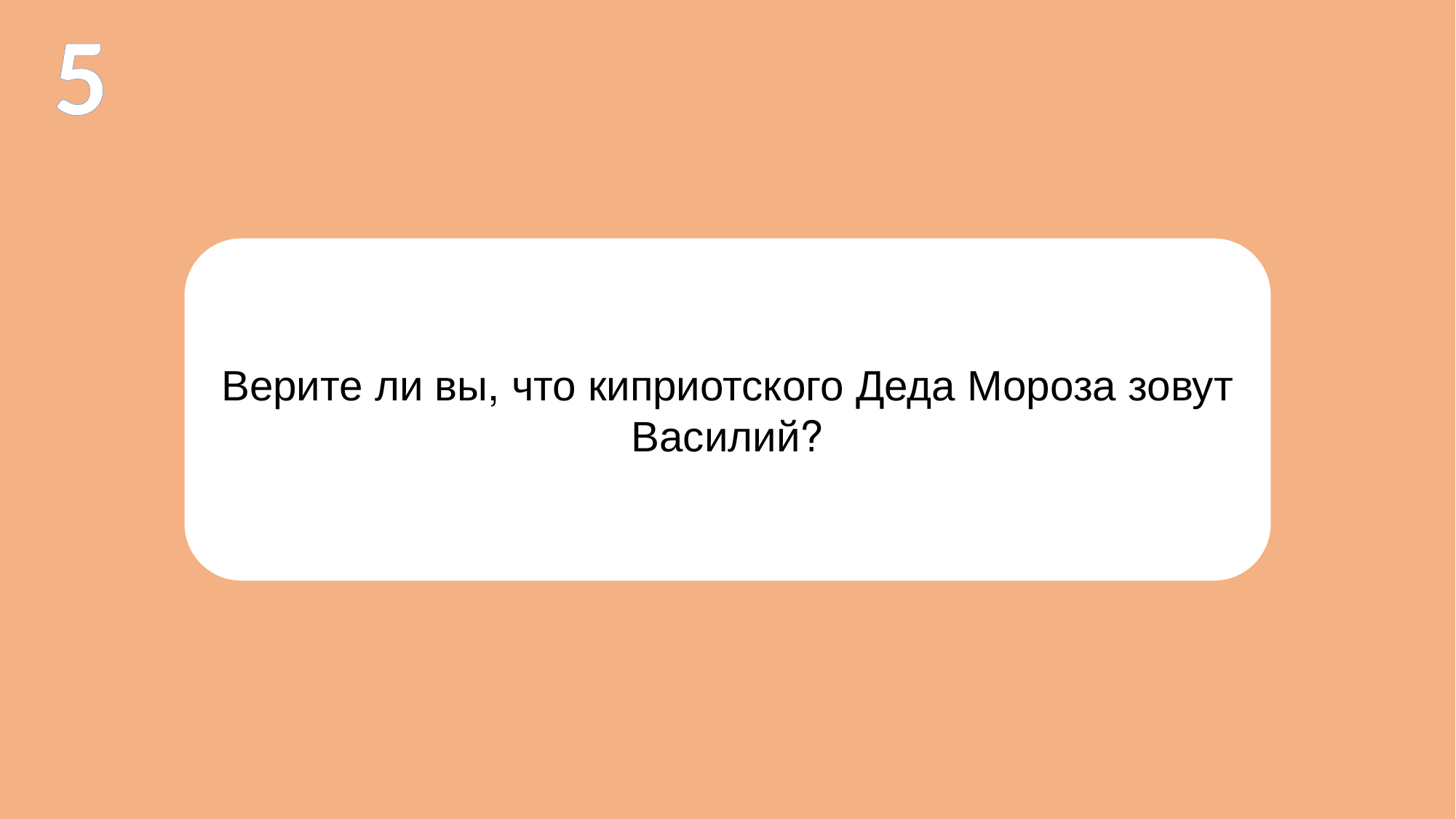

5
Верите ли вы, что киприотского Деда Мороза зовут Василий?